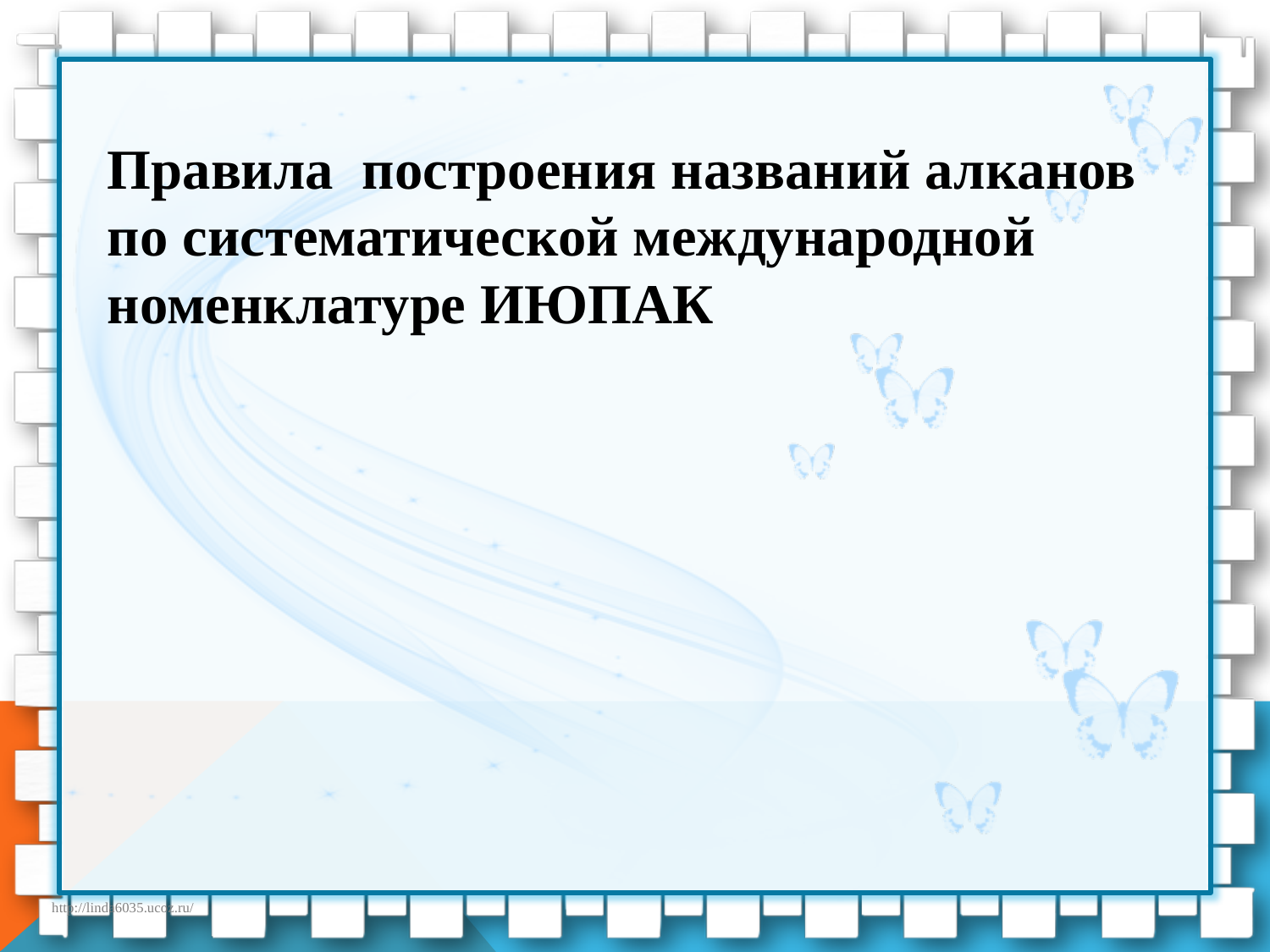

Правила  построения названий алканов по систематической международной
номенклатуре ИЮПАК